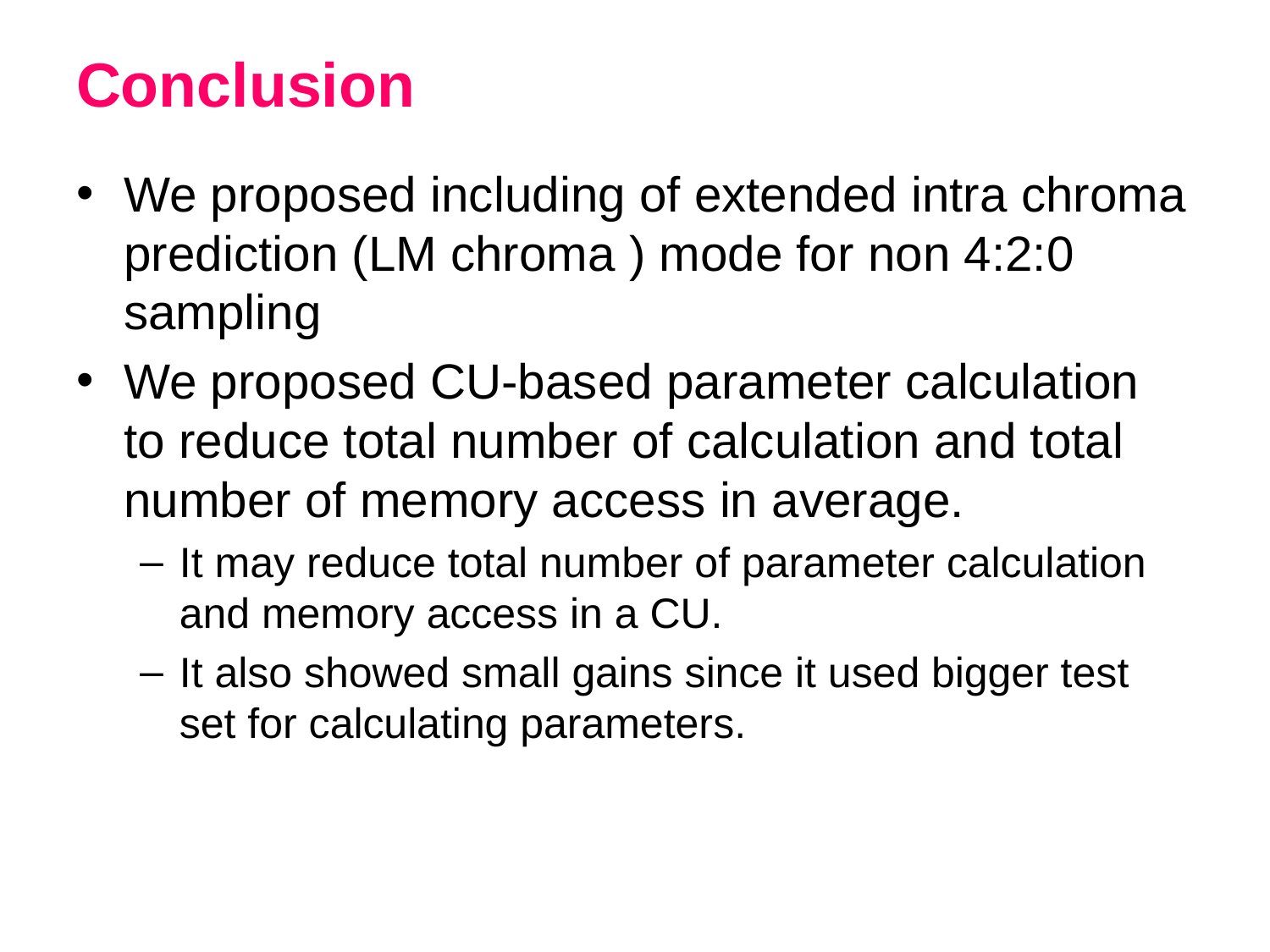

# Conclusion
We proposed including of extended intra chroma prediction (LM chroma ) mode for non 4:2:0 sampling
We proposed CU-based parameter calculation to reduce total number of calculation and total number of memory access in average.
It may reduce total number of parameter calculation and memory access in a CU.
It also showed small gains since it used bigger test set for calculating parameters.